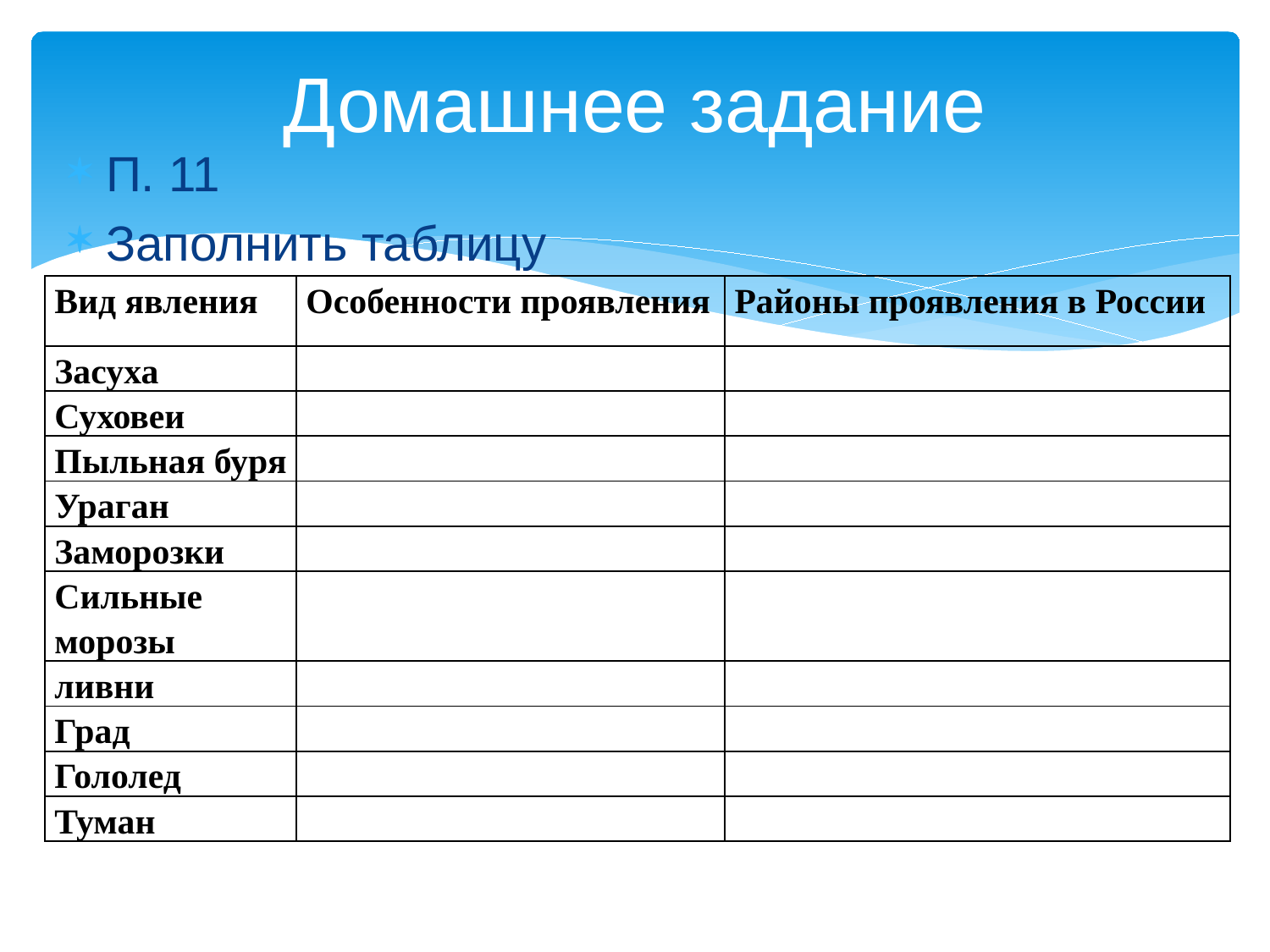

# Домашнее задание
П. 11
Заполнить таблицу

| Вид явления | Особенности проявления | Районы проявления в России |
| --- | --- | --- |
| Засуха |  |  |
| Суховеи |  |  |
| Пыльная буря |  |  |
| Ураган |  |  |
| Заморозки |  |  |
| Сильные морозы |  |  |
| ливни |  |  |
| Град |  |  |
| Гололед |  |  |
| Туман |  |  |